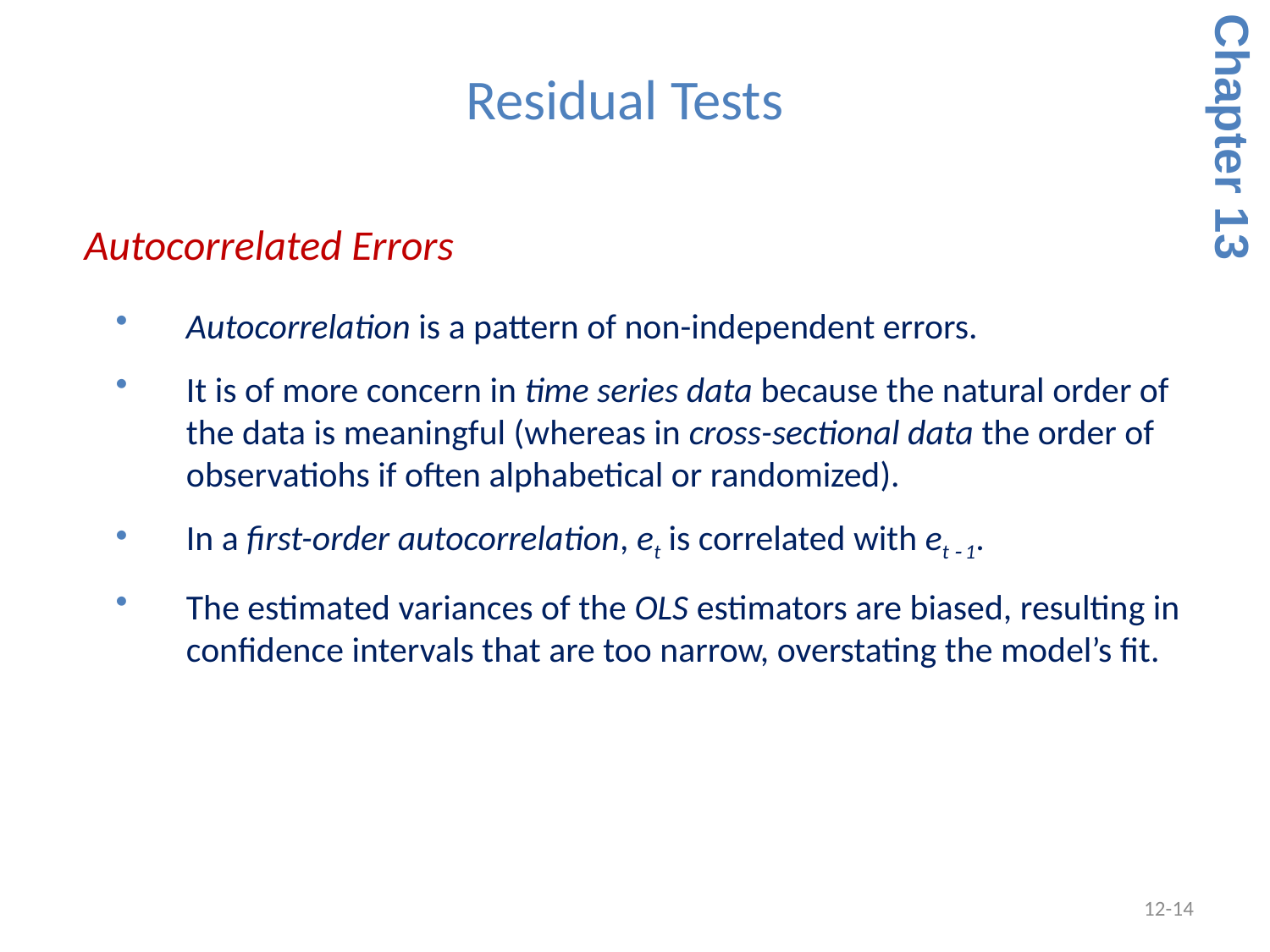

Residual Tests
Chapter 13
 Autocorrelated Errors
Autocorrelation is a pattern of non-independent errors.
It is of more concern in time series data because the natural order of the data is meaningful (whereas in cross-sectional data the order of observatiohs if often alphabetical or randomized).
In a first-order autocorrelation, et is correlated with et − 1.
The estimated variances of the OLS estimators are biased, resulting in confidence intervals that are too narrow, overstating the model’s fit.
12-14